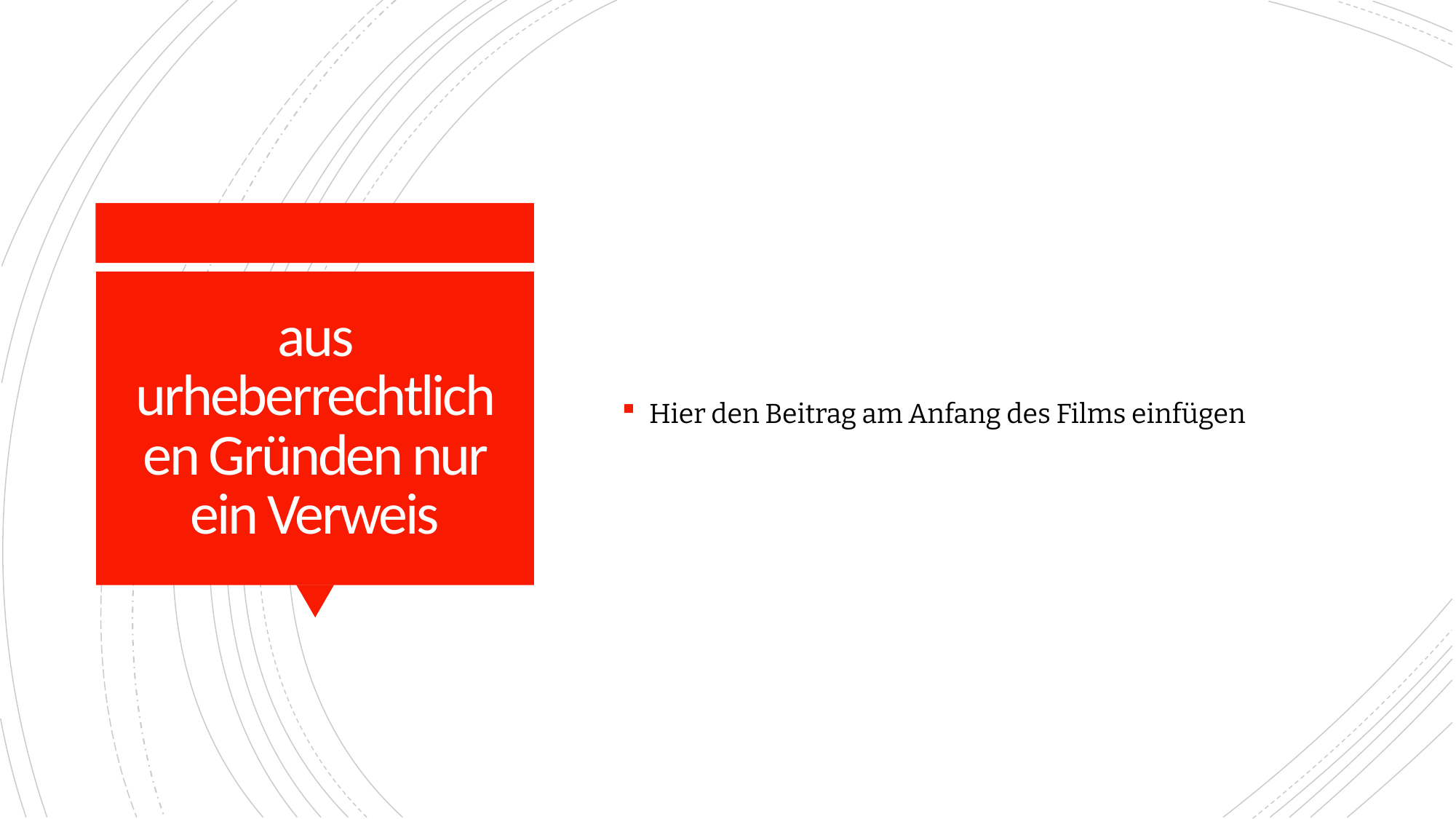

Hier den Beitrag am Anfang des Films einfügen
# aus urheberrechtlichen Gründen nur ein Verweis